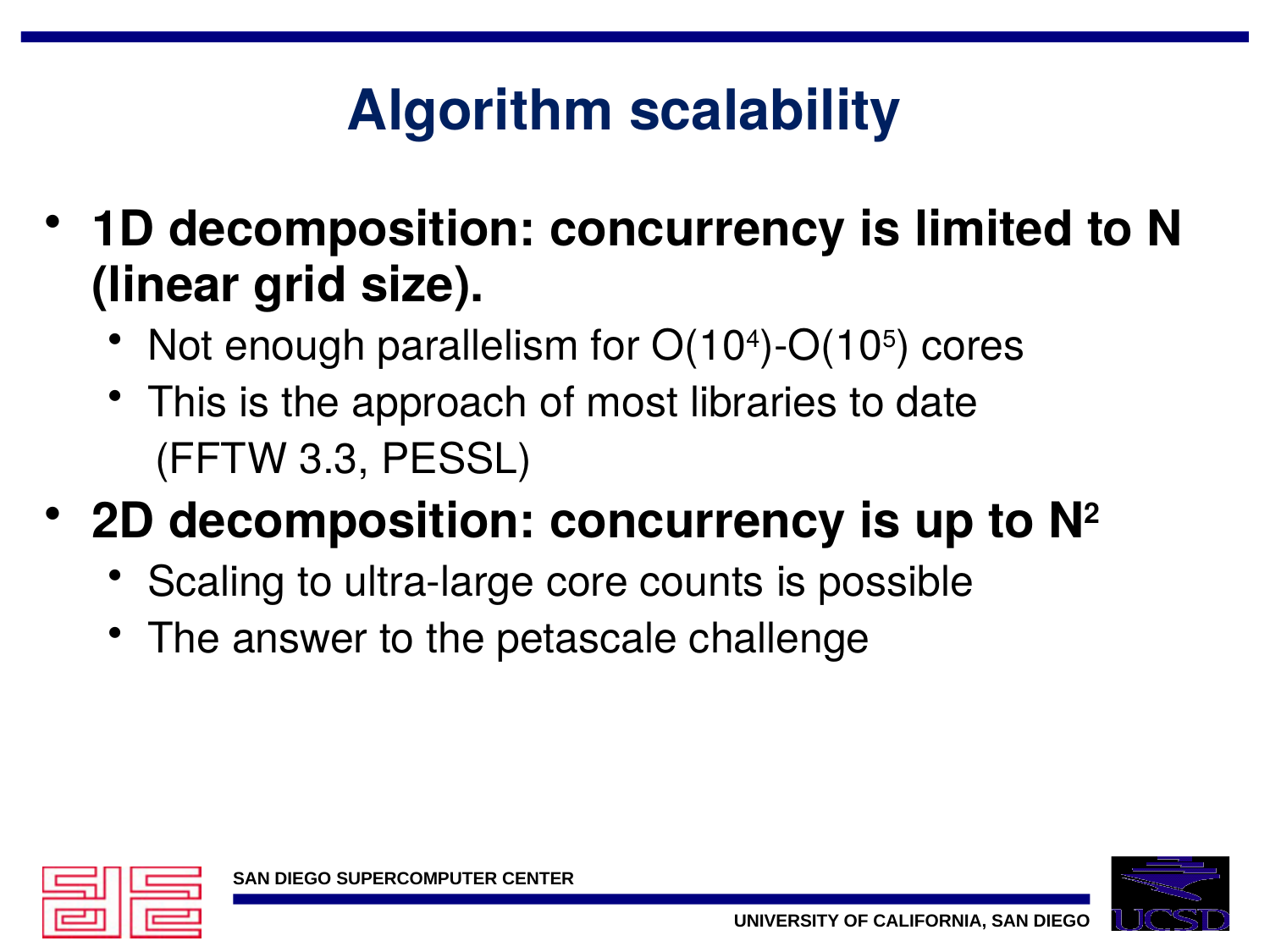

# Algorithm scalability
1D decomposition: concurrency is limited to N (linear grid size).
Not enough parallelism for O(104)-O(105) cores
This is the approach of most libraries to date
    (FFTW 3.3, PESSL)
2D decomposition: concurrency is up to N2
Scaling to ultra-large core counts is possible
The answer to the petascale challenge